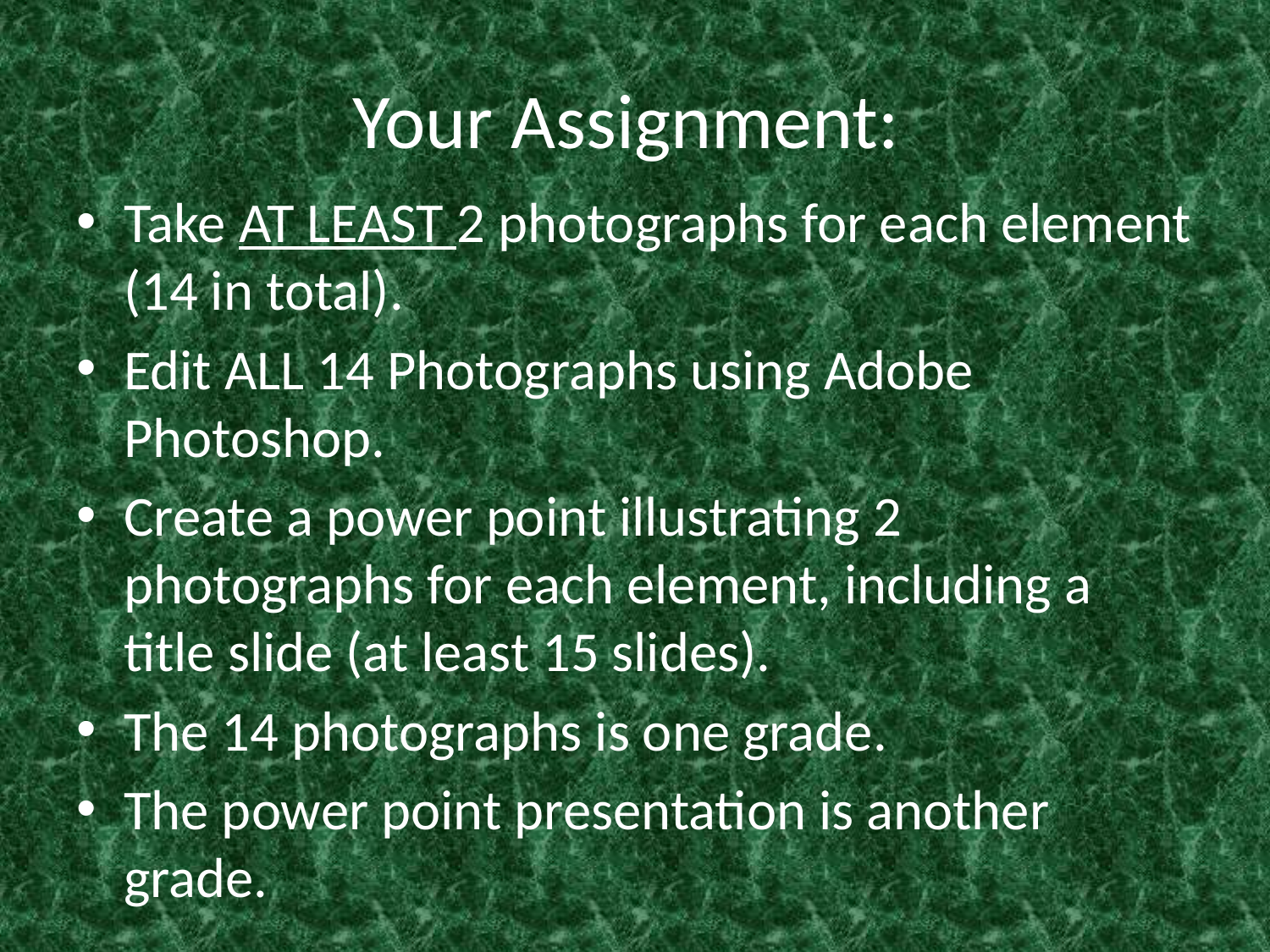

# Your Assignment:
Take AT LEAST 2 photographs for each element (14 in total).
Edit ALL 14 Photographs using Adobe Photoshop.
Create a power point illustrating 2 photographs for each element, including a title slide (at least 15 slides).
The 14 photographs is one grade.
The power point presentation is another grade.